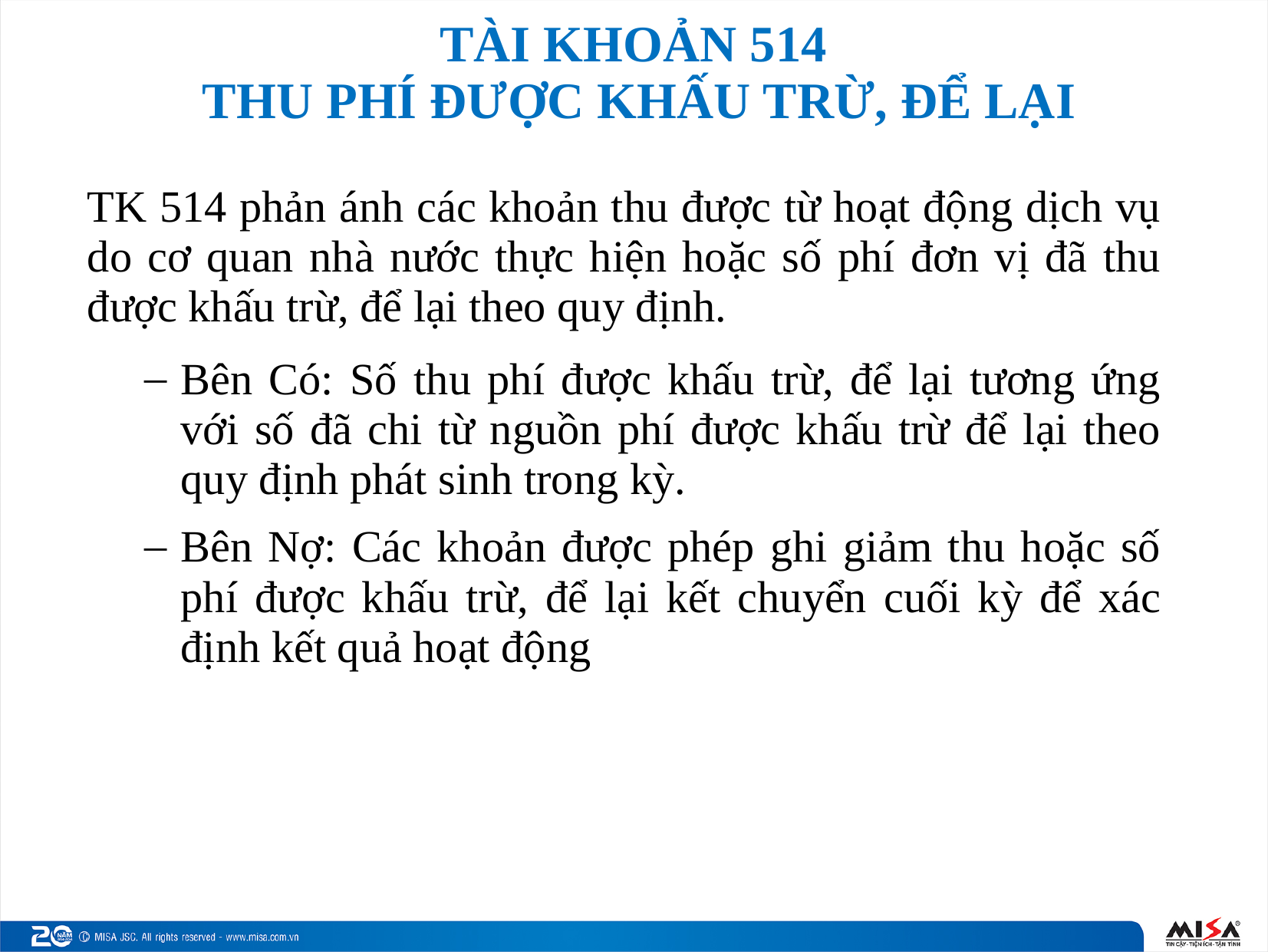

# TÀI KHOẢN 514 THU PHÍ ĐƯỢC KHẤU TRỪ, ĐỂ LẠI
TK 514 phản ánh các khoản thu được từ hoạt động dịch vụ do cơ quan nhà nước thực hiện hoặc số phí đơn vị đã thu được khấu trừ, để lại theo quy định.
Bên Có: Số thu phí được khấu trừ, để lại tương ứng với số đã chi từ nguồn phí được khấu trừ để lại theo quy định phát sinh trong kỳ.
Bên Nợ: Các khoản được phép ghi giảm thu hoặc số phí được khấu trừ, để lại kết chuyển cuối kỳ để xác định kết quả hoạt động